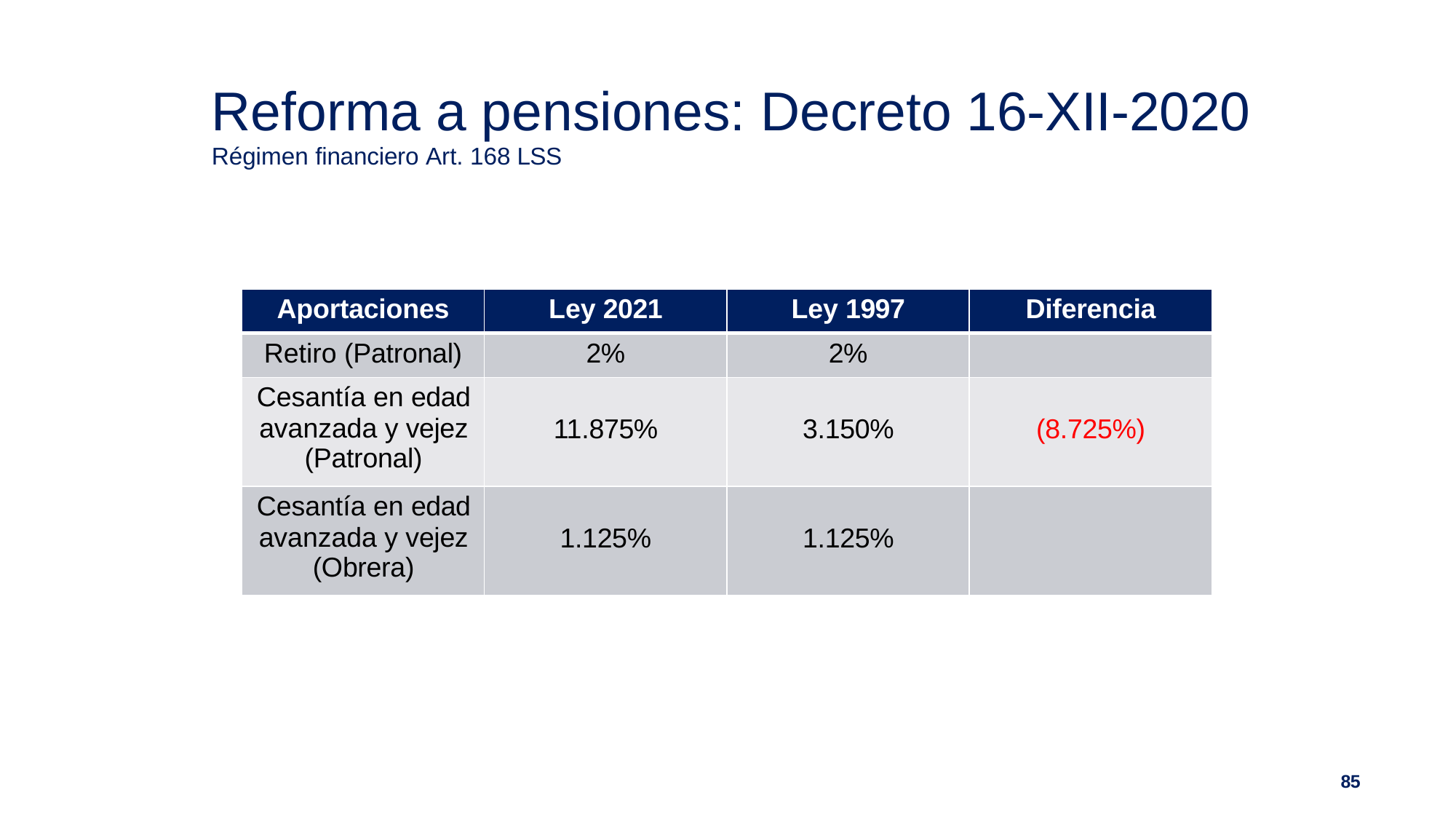

# Reforma a pensiones: Decreto 16-XII-2020
Régimen financiero Art. 168 LSS
| Aportaciones | Ley 2021 | Ley 1997 | Diferencia |
| --- | --- | --- | --- |
| Retiro (Patronal) | 2% | 2% |  |
| Cesantía en edad avanzada y vejez (Patronal) | 11.875% | 3.150% | (8.725%) |
| Cesantía en edad avanzada y vejez (Obrera) | 1.125% | 1.125% |  |
85